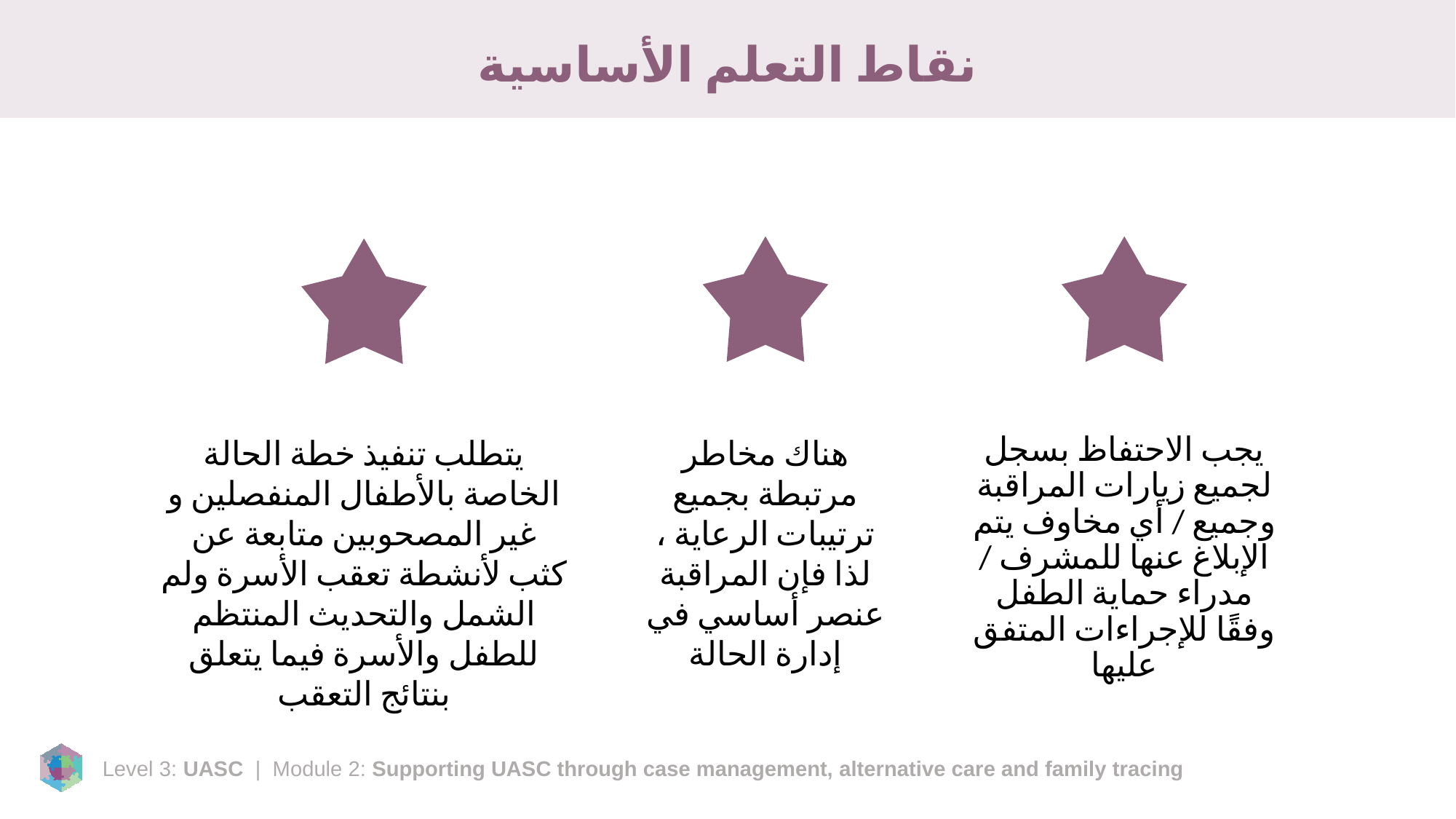

# نقاط التعلم الأساسية

يتطلب تنفيذ خطة الحالة الخاصة بالأطفال المنفصلين و غير المصحوبين متابعة عن كثب لأنشطة تعقب الأسرة ولم الشمل والتحديث المنتظم للطفل والأسرة فيما يتعلق بنتائج التعقب
هناك مخاطر مرتبطة بجميع ترتيبات الرعاية ، لذا فإن المراقبة عنصر أساسي في إدارة الحالة
يجب الاحتفاظ بسجل لجميع زيارات المراقبة وجميع / أي مخاوف يتم الإبلاغ عنها للمشرف / مدراء حماية الطفل وفقًا للإجراءات المتفق عليها